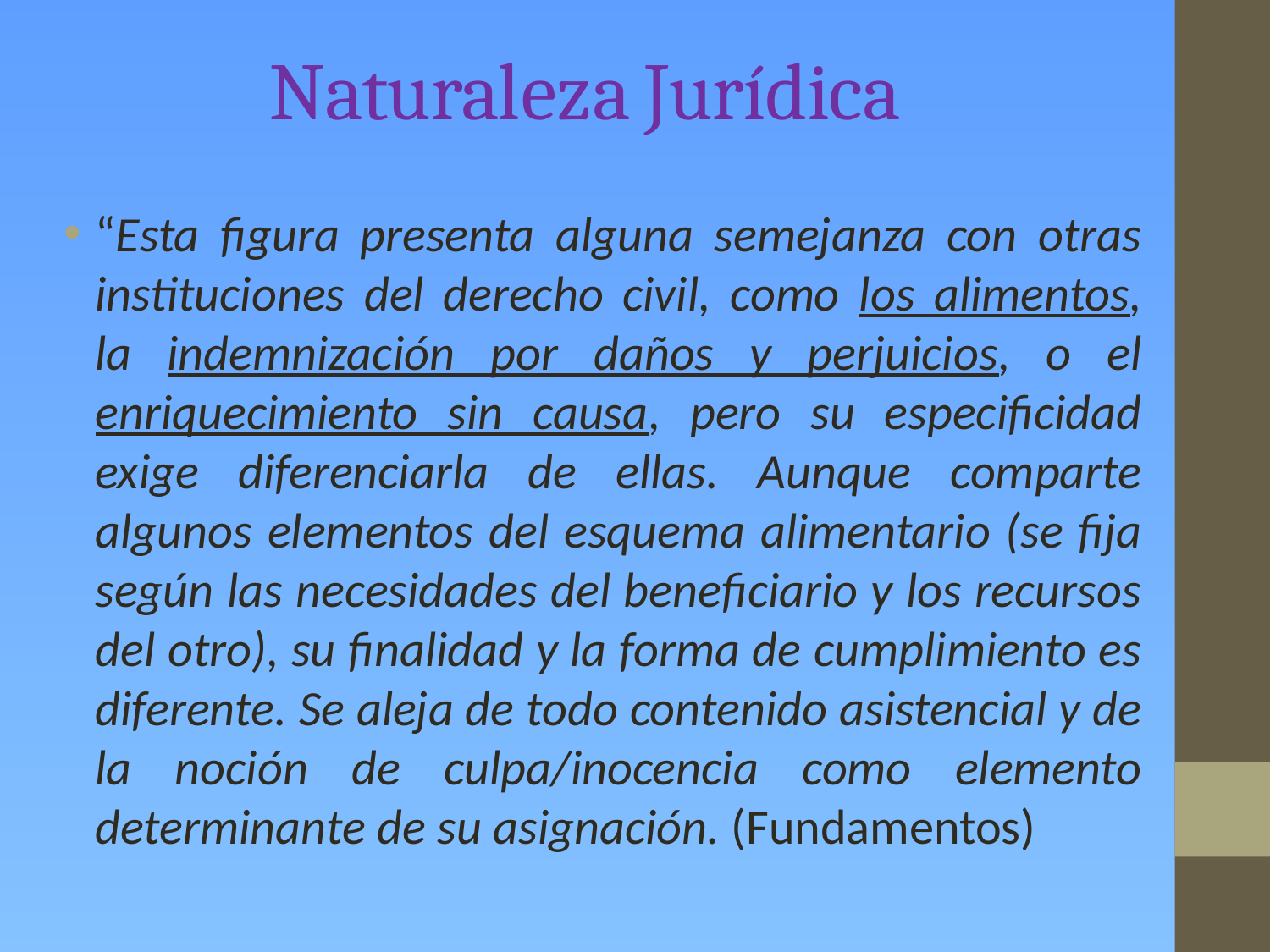

# Naturaleza Jurídica
“Esta figura presenta alguna semejanza con otras instituciones del derecho civil, como los alimentos, la indemnización por daños y perjuicios, o el enriquecimiento sin causa, pero su especificidad exige diferenciarla de ellas. Aunque comparte algunos elementos del esquema alimentario (se fija según las necesidades del beneficiario y los recursos del otro), su finalidad y la forma de cumplimiento es diferente. Se aleja de todo contenido asistencial y de la noción de culpa/inocencia como elemento determinante de su asignación. (Fundamentos)